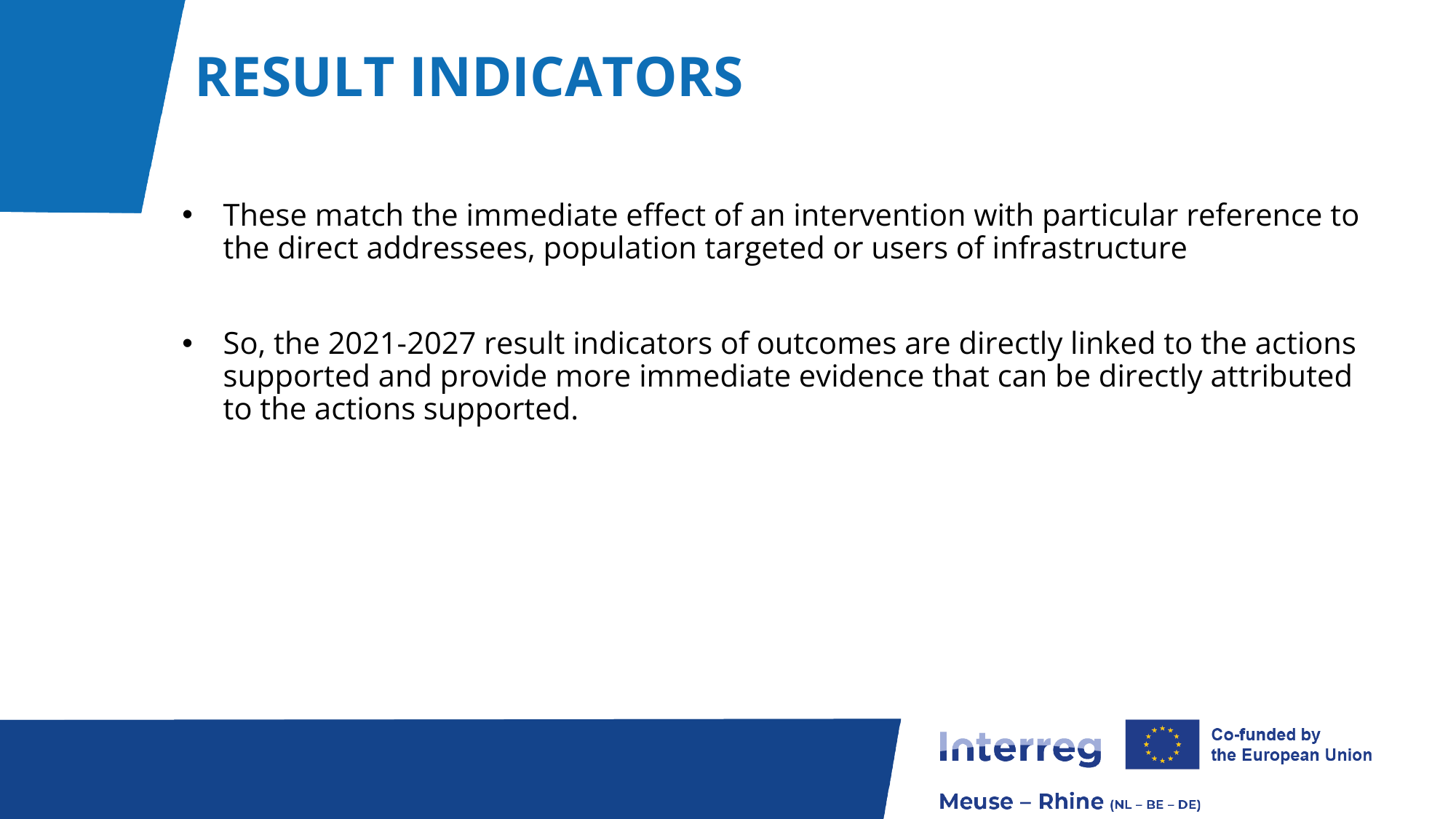

# RESULT INDICATORS
These match the immediate effect of an intervention with particular reference to the direct addressees, population targeted or users of infrastructure

So, the 2021-2027 result indicators of outcomes are directly linked to the actions supported and provide more immediate evidence that can be directly attributed to the actions supported.

Fact 2